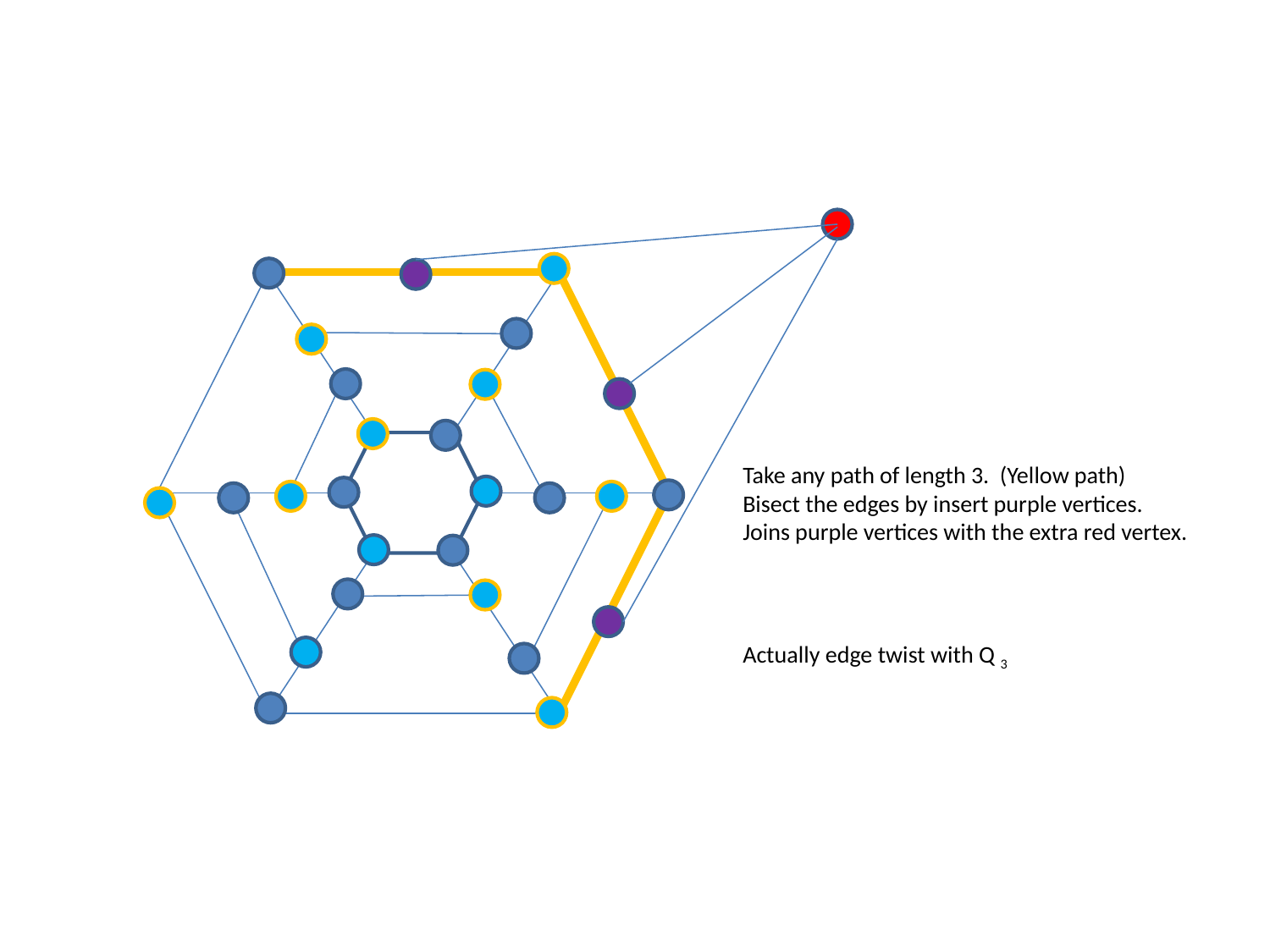

Take any path of length 3.  (Yellow path)
Bisect the edges by insert purple vertices.
Joins purple vertices with the extra red vertex.
Actually edge twist with Q 3